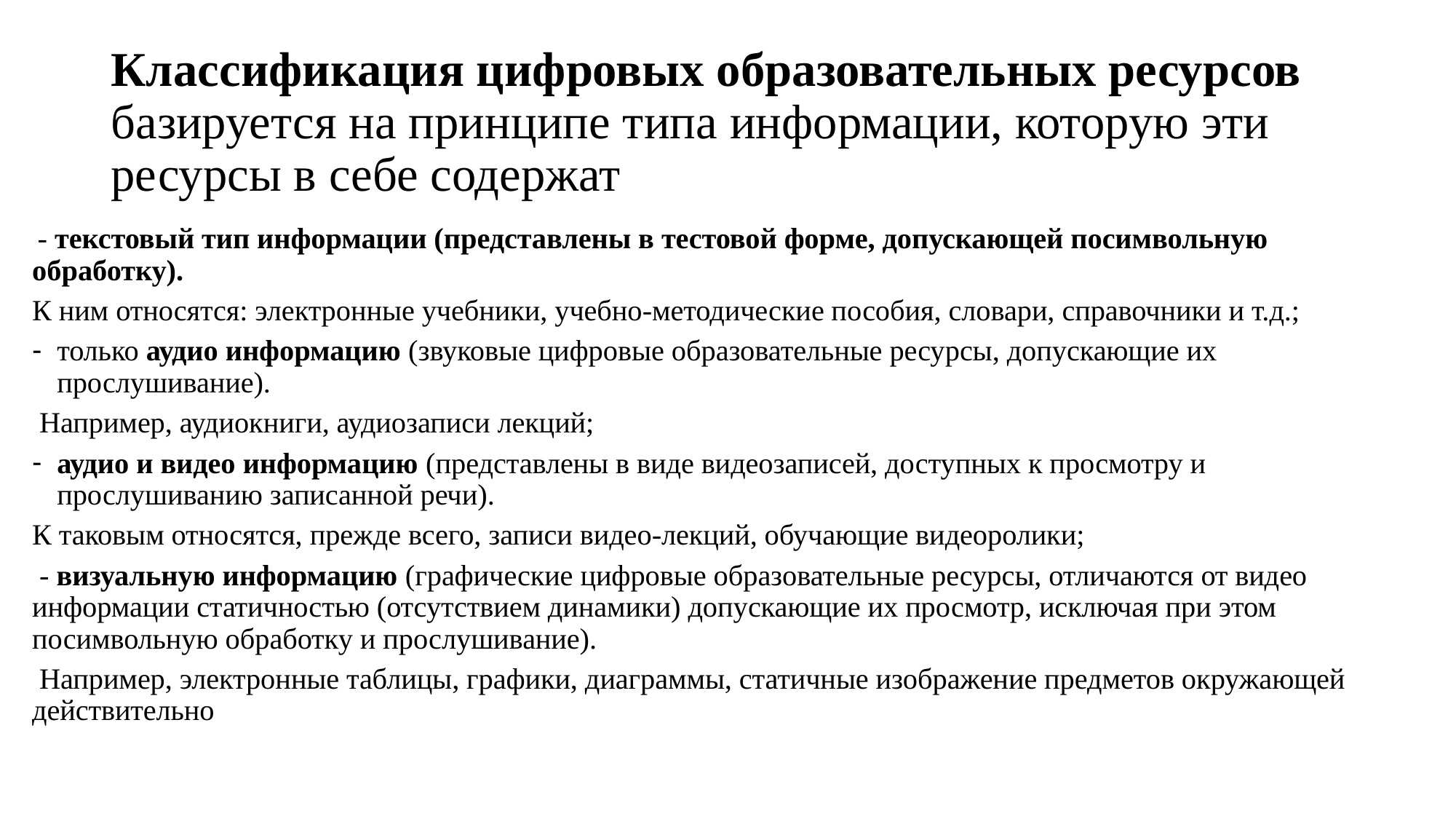

# Классификация цифровых образовательных ресурсов базируется на принципе типа информации, которую эти ресурсы в себе содержат
 - текстовый тип информации (представлены в тестовой форме, допускающей посимвольную обработку).
К ним относятся: электронные учебники, учебно-методические пособия, словари, справочники и т.д.;
только аудио информацию (звуковые цифровые образовательные ресурсы, допускающие их прослушивание).
 Например, аудиокниги, аудиозаписи лекций;
аудио и видео информацию (представлены в виде видеозаписей, доступных к просмотру и прослушиванию записанной речи).
К таковым относятся, прежде всего, записи видео-лекций, обучающие видеоролики;
 - визуальную информацию (графические цифровые образовательные ресурсы, отличаются от видео информации статичностью (отсутствием динамики) допускающие их просмотр, исключая при этом посимвольную обработку и прослушивание).
 Например, электронные таблицы, графики, диаграммы, статичные изображение предметов окружающей действительно